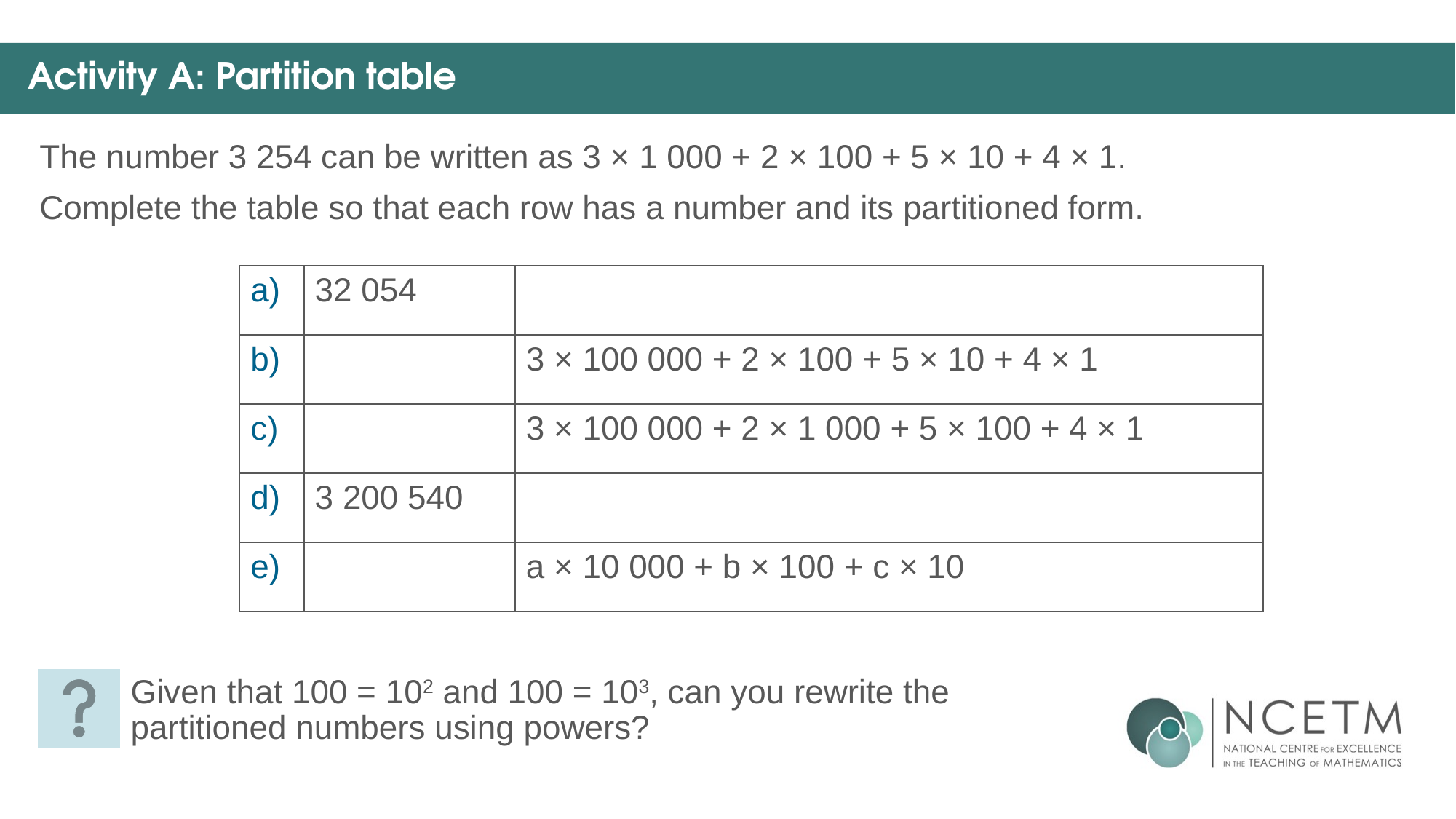

Activity A: Partition table
The number 3 254 can be written as 3 × 1 000 + 2 × 100 + 5 × 10 + 4 × 1.
Complete the table so that each row has a number and its partitioned form.
| a) | 32 054 |  |
| --- | --- | --- |
| b) |  | 3 × 100 000 + 2 × 100 + 5 × 10 + 4 × 1 |
| c) |  | 3 × 100 000 + 2 × 1 000 + 5 × 100 + 4 × 1 |
| d) | 3 200 540 |  |
| e) |  | a × 10 000 + b × 100 + c × 10 |

Given that 100 = 102 and 100 = 103, can you rewrite the partitioned numbers using powers?